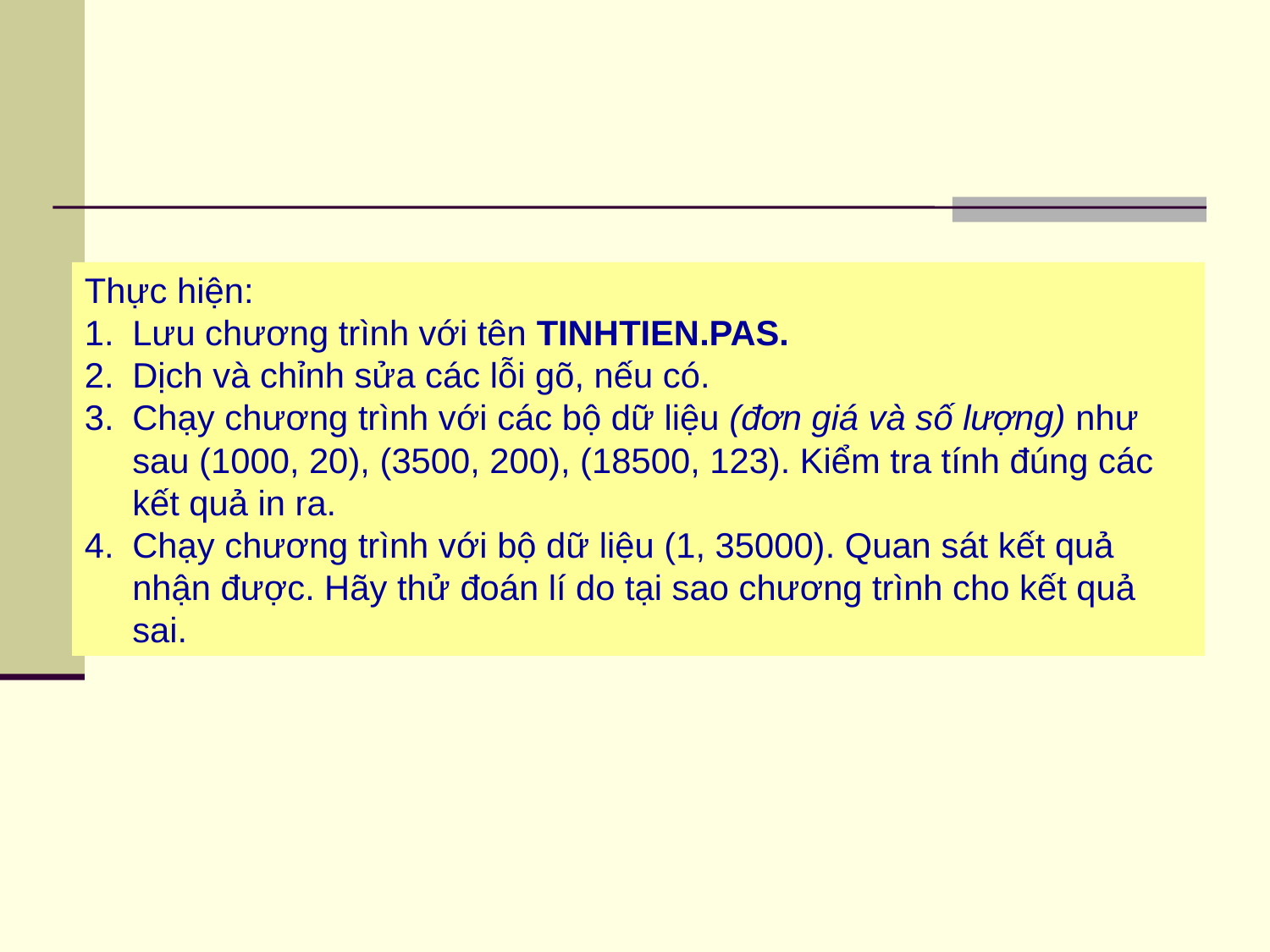

Thực hiện:
Lưu chương trình với tên TINHTIEN.PAS.
Dịch và chỉnh sửa các lỗi gõ, nếu có.
Chạy chương trình với các bộ dữ liệu (đơn giá và số lượng) như sau (1000, 20), (3500, 200), (18500, 123). Kiểm tra tính đúng các kết quả in ra.
Chạy chương trình với bộ dữ liệu (1, 35000). Quan sát kết quả nhận được. Hãy thử đoán lí do tại sao chương trình cho kết quả sai.